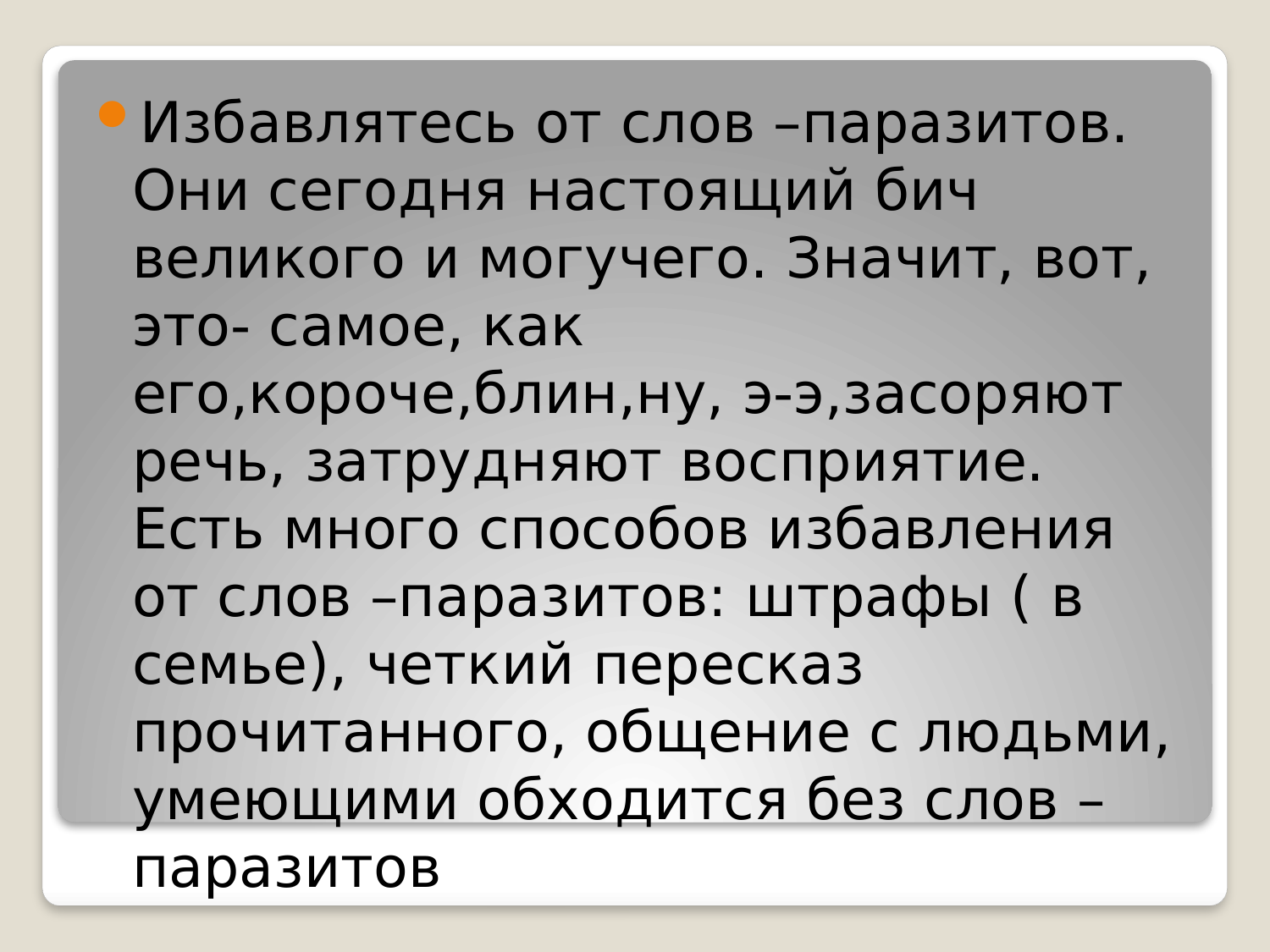

Избавлятесь от слов –паразитов. Они сегодня настоящий бич великого и могучего. Значит, вот, это- самое, как его,короче,блин,ну, э-э,засоряют речь, затрудняют восприятие. Есть много способов избавления от слов –паразитов: штрафы ( в семье), четкий пересказ прочитанного, общение с людьми, умеющими обходится без слов –паразитов
#